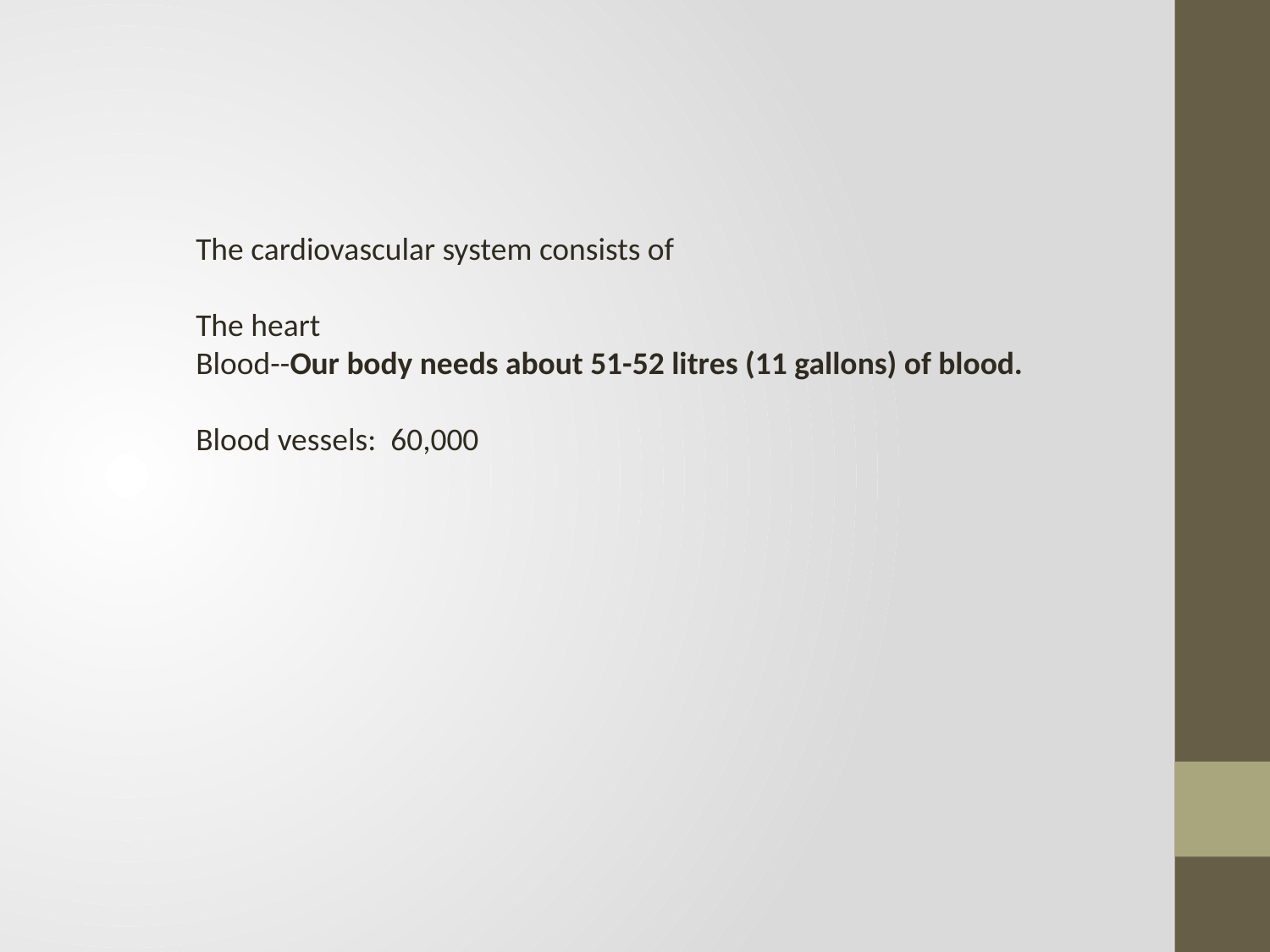

The cardiovascular system consists of

The heart
Blood--Our body needs about 51-52 litres (11 gallons) of blood.

Blood vessels:  60,000